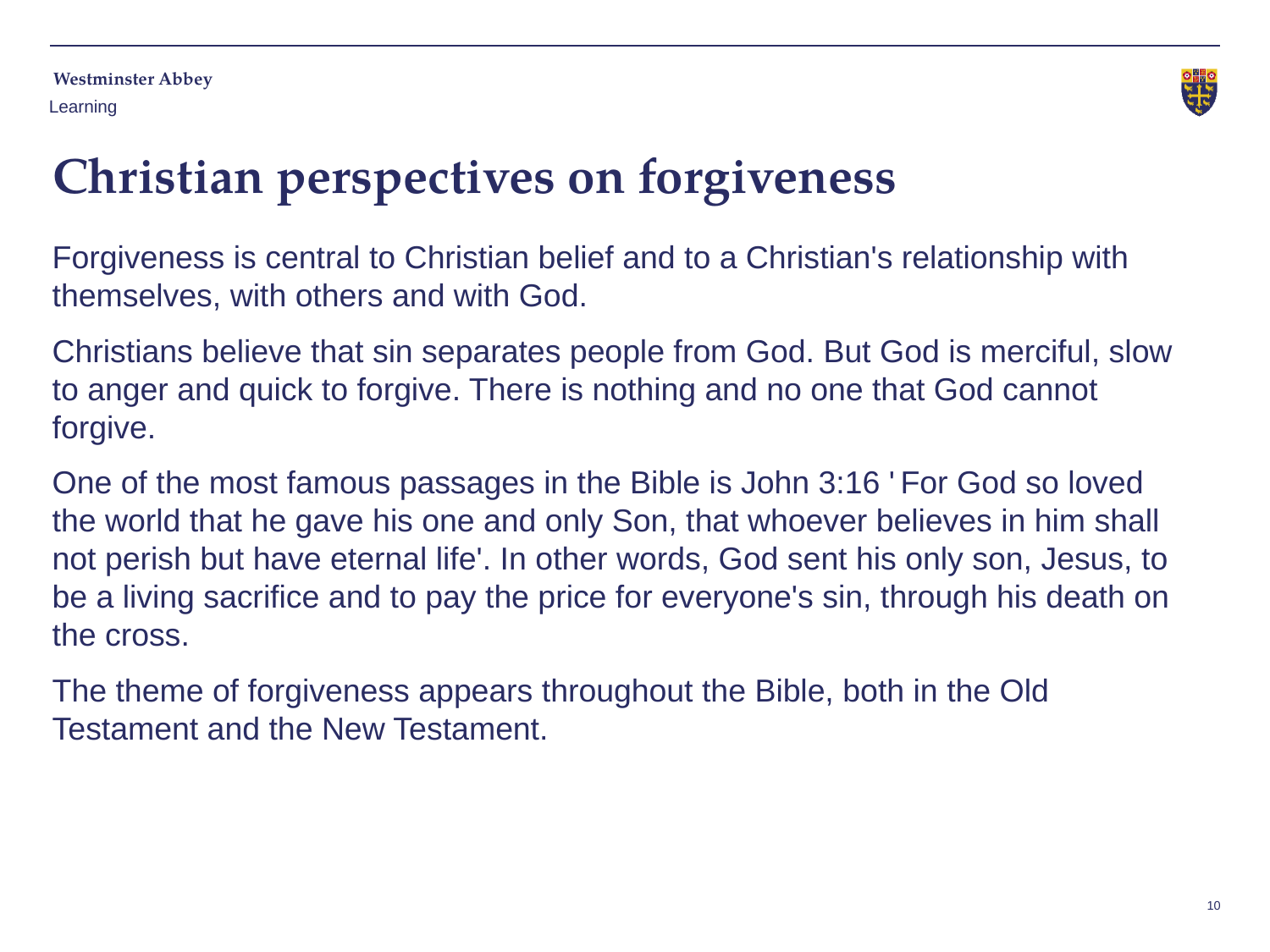

# Christian perspectives on forgiveness
Learning
Forgiveness is central to Christian belief and to a Christian's relationship with themselves, with others and with God.
Christians believe that sin separates people from God. But God is merciful, slow to anger and quick to forgive. There is nothing and no one that God cannot forgive.
One of the most famous passages in the Bible is John 3:16 ' For God so loved the world that he gave his one and only Son, that whoever believes in him shall not perish but have eternal life'. In other words, God sent his only son, Jesus, to be a living sacrifice and to pay the price for everyone's sin, through his death on the cross.
The theme of forgiveness appears throughout the Bible, both in the Old Testament and the New Testament.
10